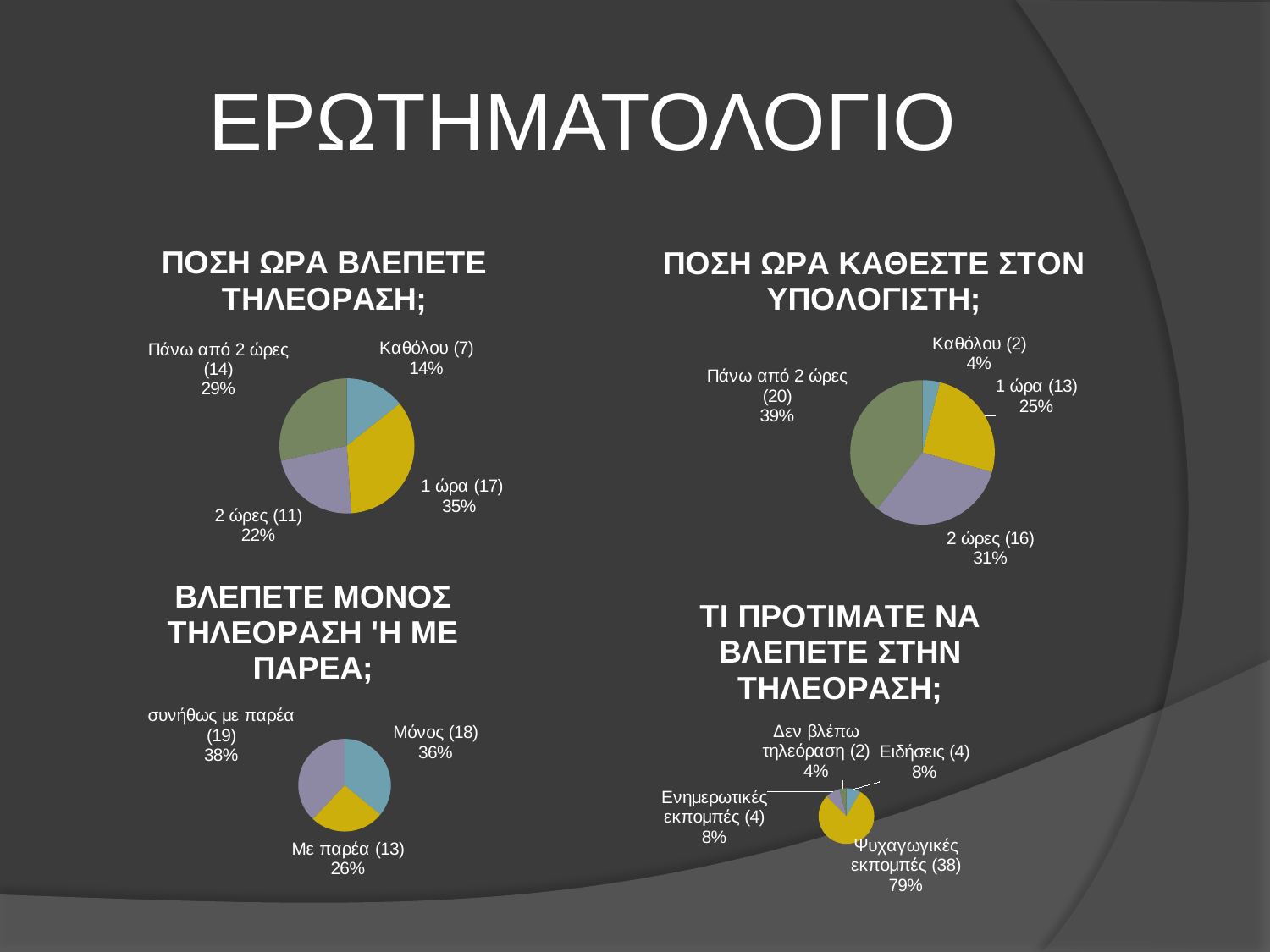

# ΕΡΩΤΗΜΑΤΟΛΟΓΙΟ

### Chart:

| Category | ΠΟΣΗ ΩΡΑ ΚΑΘΕΣΤΕ ΣΤΟΝ ΥΠΟΛΟΓΙΣΤΗ; |
|---|---|
| Καθόλου (2) | 2.0 |
| 1 ώρα (13) | 13.0 |
| 2 ώρες (16) | 16.0 |
| Πάνω από 2 ώρες (20) | 20.0 |

### Chart: ΠΟΣΗ ΩΡΑ ΒΛΕΠΕΤΕ ΤΗΛΕΟΡΑΣΗ;

| Category | ΠΟΣΗ ΩΡΑ ΒΛΕΠΕΤΕ ΤΗΛΕΟΡΑΣΗ; |
|---|---|
| Καθόλου (7) | 7.0 |
|  1 ώρα (17) | 17.0 |
| 2 ώρες (11) | 11.0 |
| Πάνω από 2 ώρες (14) | 14.0 |

### Chart:

| Category | ΒΛΕΠΕΤΕ ΜΟΝΟΣ ΤΗΛΕΟΡΑΣΗ 'Η ΜΕ ΠΑΡΕΑ; |
|---|---|
| Μόνος (18) | 18.0 |
| Με παρέα (13) | 13.0 |
| συνήθως με παρέα (19) | 19.0 |

[unsupported chart]